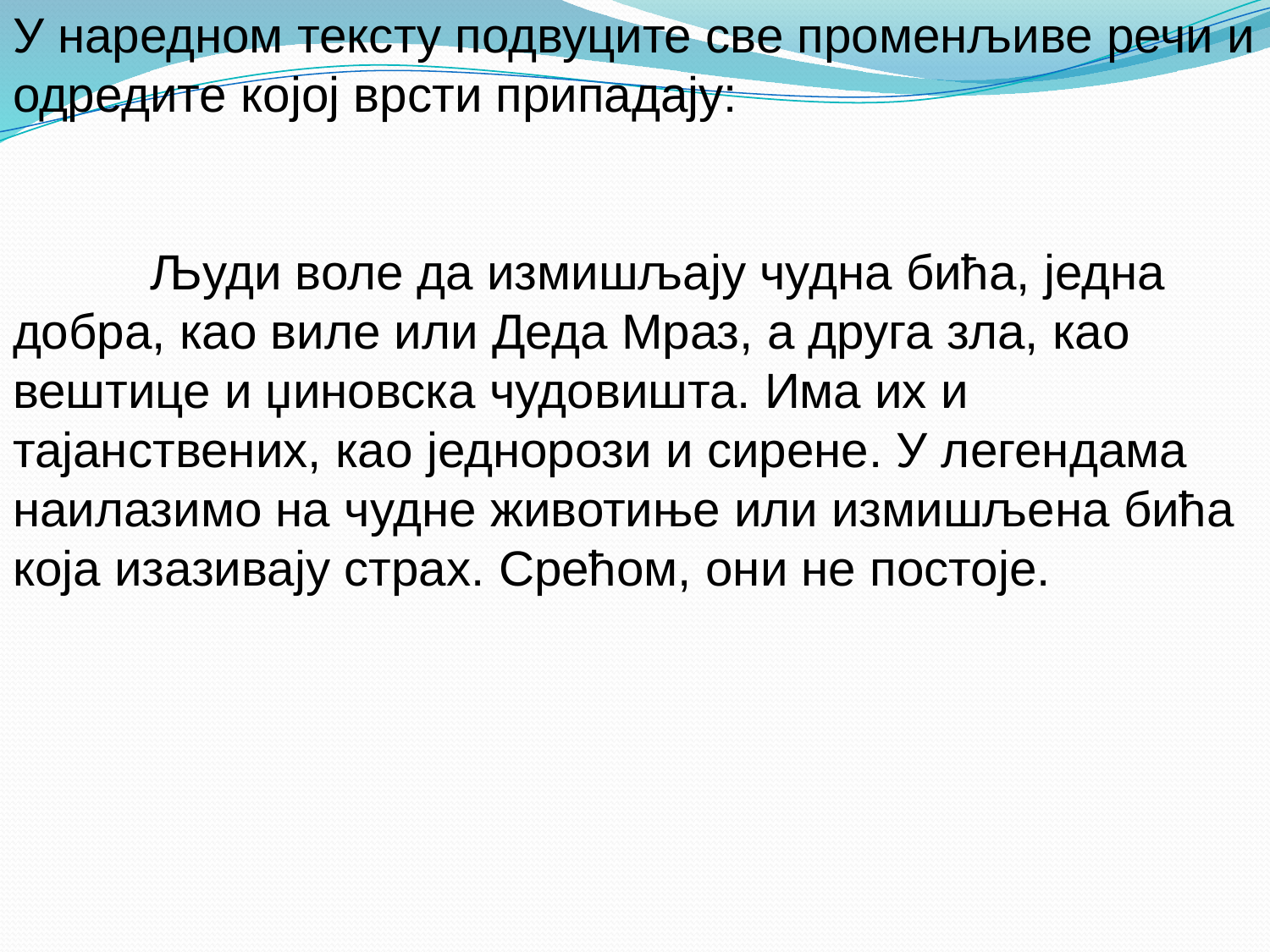

У наредном тексту подвуците све променљиве речи и одредите којој врсти припадају:

          Људи воле да измишљају чудна бића, једна добра, као виле или Деда Мраз, а друга зла, као вештице и џиновска чудовишта. Има их и тајанствених, као једнорози и сирене. У легендама наилазимо на чудне животиње или измишљена бића која изазивају страх. Срећом, они не постоје.